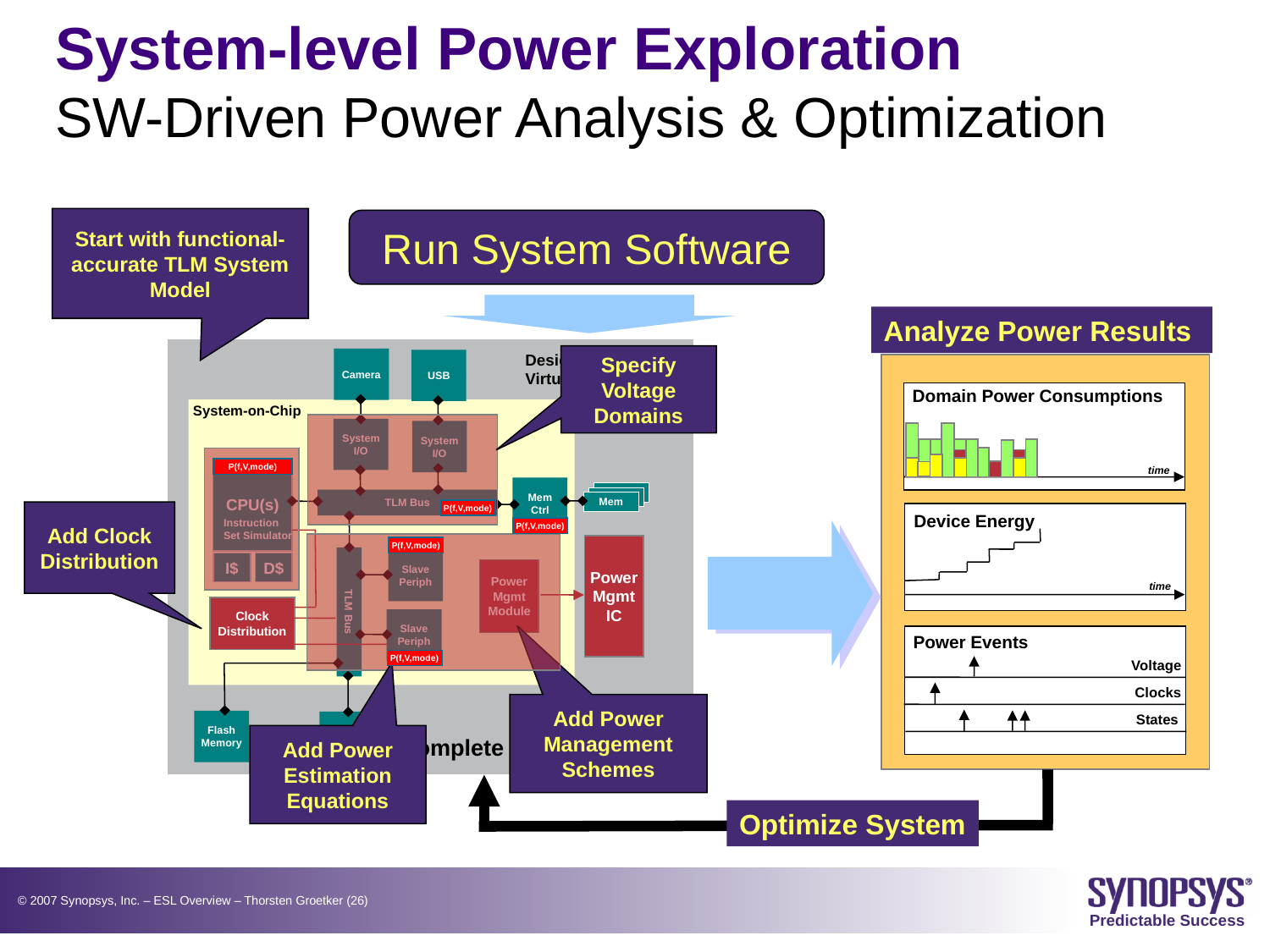

# System-level Power Exploration SW-Driven Power Analysis & Optimization
Start with functional-accurate TLM System Model
Run System Software

Analyze Power Results

Domain Power Consumptions

time

Device Energy

time

Power Events

Voltage

Clocks

States

DesignWare®
Virtual Platform
Specify Voltage
Domains

Camera
USB
System-on-Chip

System
I/O
System
I/O
CPU(s)
P(f,V,mode)
P(f,V,mode)
P(f,V,mode)
P(f,V,mode)
P(f,V,mode)
Add Power
Estimation
Equations

Mem
Ctrl

TLM Bus
Mem

Add Clock
Distribution

Clock
Distribution

Instruction
Set Simulator

Power
Mgmt
IC
Power
Mgmt
Module

Add Power
Management
Schemes
Slave
Periph
I$
D$

TLM Bus
Slave
Periph

Flash
Memory
SRAM
Complete Device Model

Optimize System